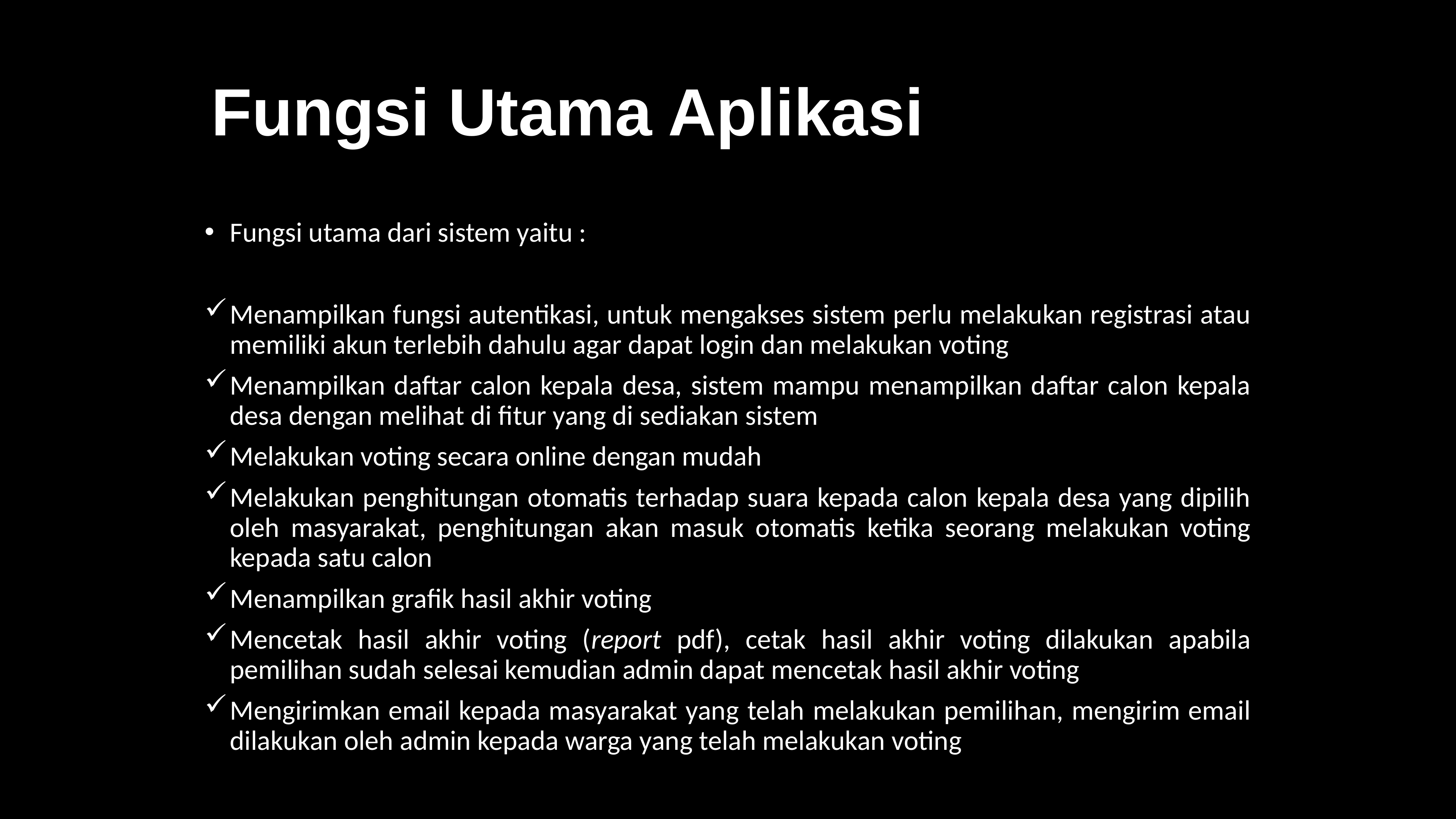

# Fungsi Utama Aplikasi
Fungsi utama dari sistem yaitu :

Menampilkan fungsi autentikasi, untuk mengakses sistem perlu melakukan registrasi atau memiliki akun terlebih dahulu agar dapat login dan melakukan voting
Menampilkan daftar calon kepala desa, sistem mampu menampilkan daftar calon kepala desa dengan melihat di fitur yang di sediakan sistem
Melakukan voting secara online dengan mudah
Melakukan penghitungan otomatis terhadap suara kepada calon kepala desa yang dipilih oleh masyarakat, penghitungan akan masuk otomatis ketika seorang melakukan voting kepada satu calon
Menampilkan grafik hasil akhir voting
Mencetak hasil akhir voting (report pdf), cetak hasil akhir voting dilakukan apabila pemilihan sudah selesai kemudian admin dapat mencetak hasil akhir voting
Mengirimkan email kepada masyarakat yang telah melakukan pemilihan, mengirim email dilakukan oleh admin kepada warga yang telah melakukan voting